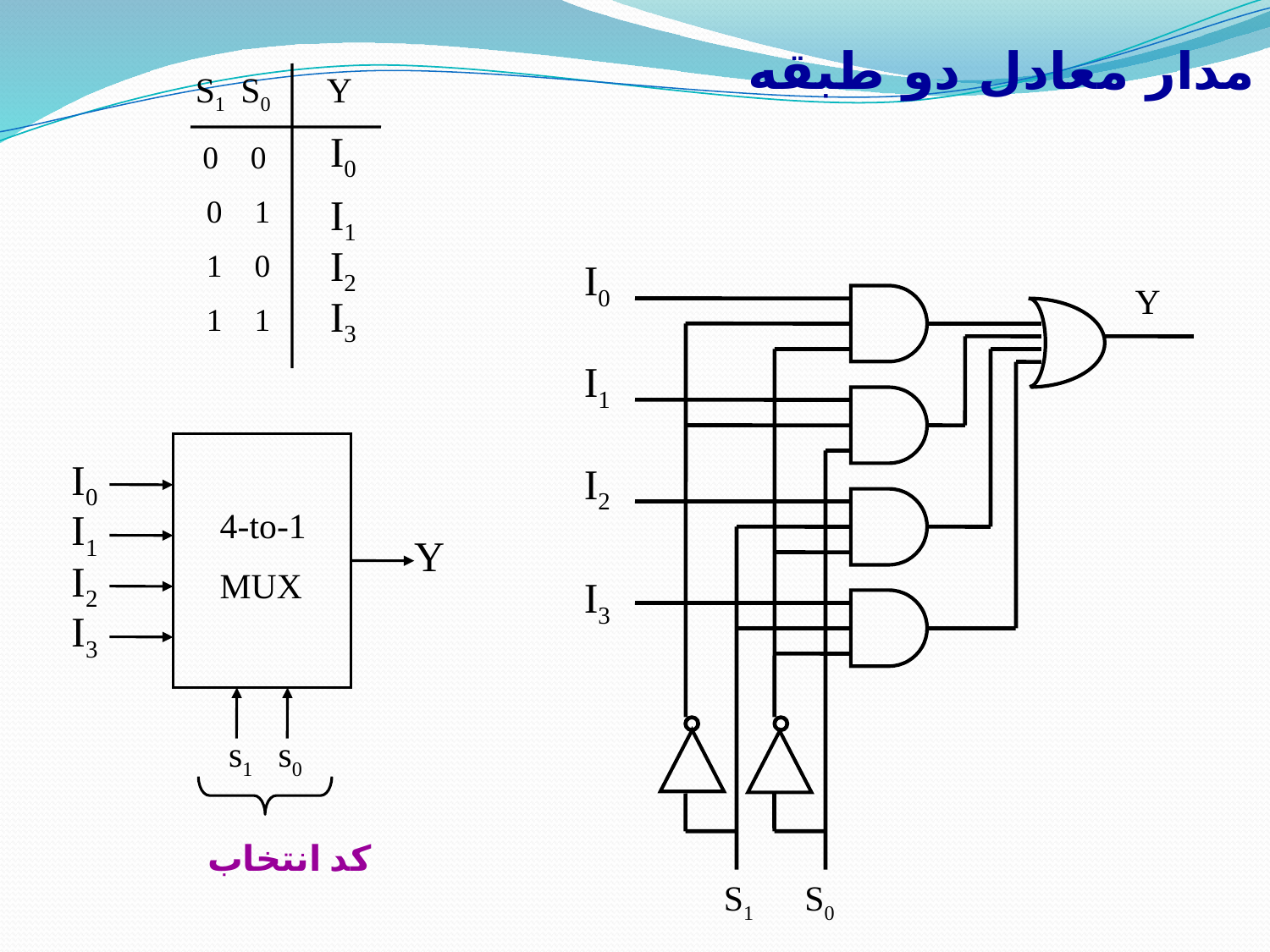

- مدار معادل دو طبقه
  S1   S0

I0

  0    0
  0    1
  1    0
  1    1
I1
I2
I3
  Y
I0
  Y

I1

I0

I1
 4-to-1
 MUX
Y

I2

I3

  s1     s0

كد انتخاب
I2

I3

S1          S0